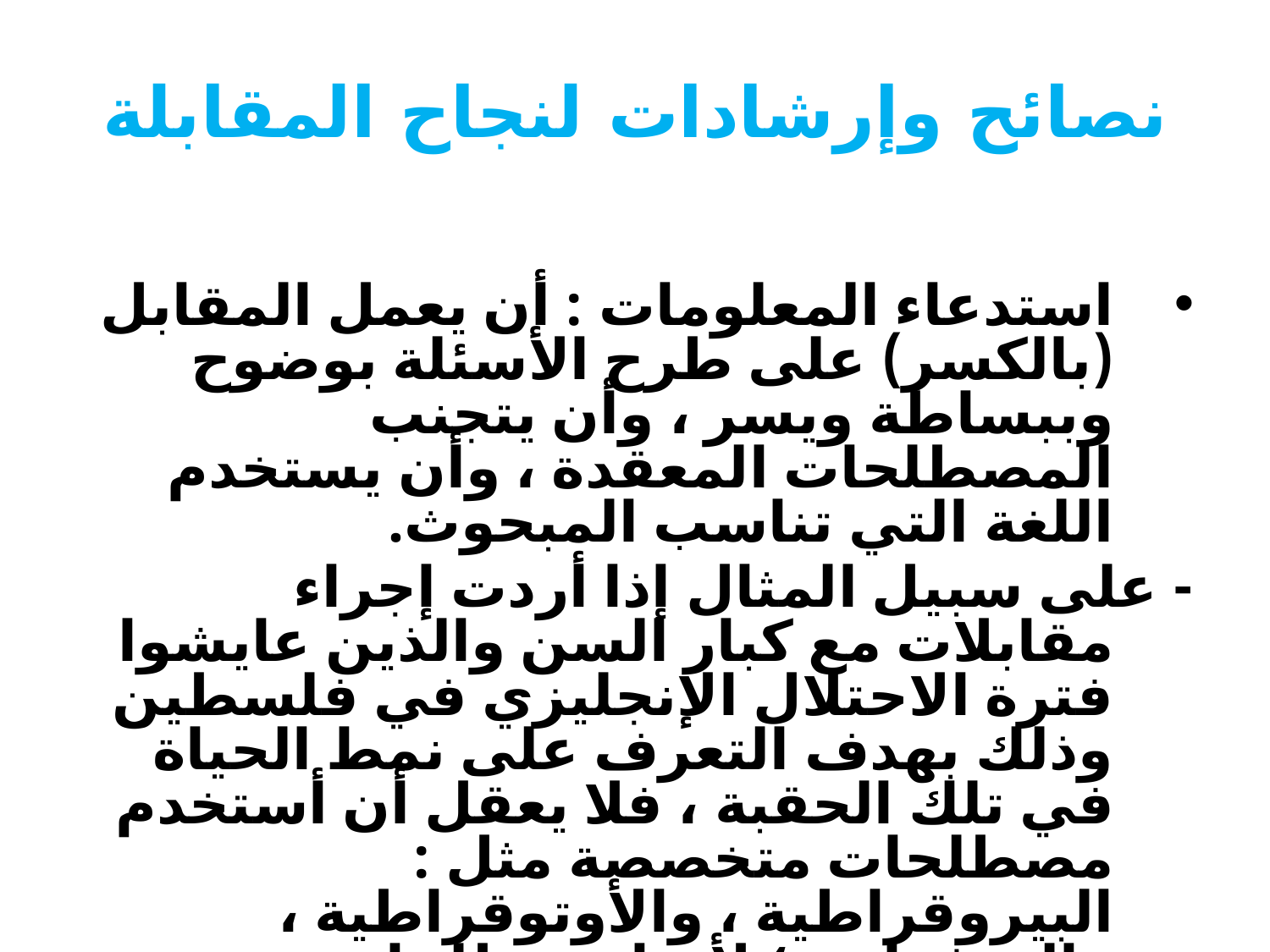

# نصائح وإرشادات لنجاح المقابلة

استدعاء المعلومات : أن يعمل المقابل (بالكسر) على طرح الأسئلة بوضوح وببساطة ويسر ، وأن يتجنب المصطلحات المعقدة ، وأن يستخدم اللغة التي تناسب المبحوث.
- على سبيل المثال إذا أردت إجراء مقابلات مع كبار السن والذين عايشوا فترة الاحتلال الإنجليزي في فلسطين وذلك بهدف التعرف على نمط الحياة في تلك الحقبة ، فلا يعقل أن أستخدم مصطلحات متخصصة مثل : البيروقراطية ، والأوتوقراطية ، والبرغماتية ؛ لأنها مصطلحات متخصصة بعيدة عن مستوى المبحوثين.